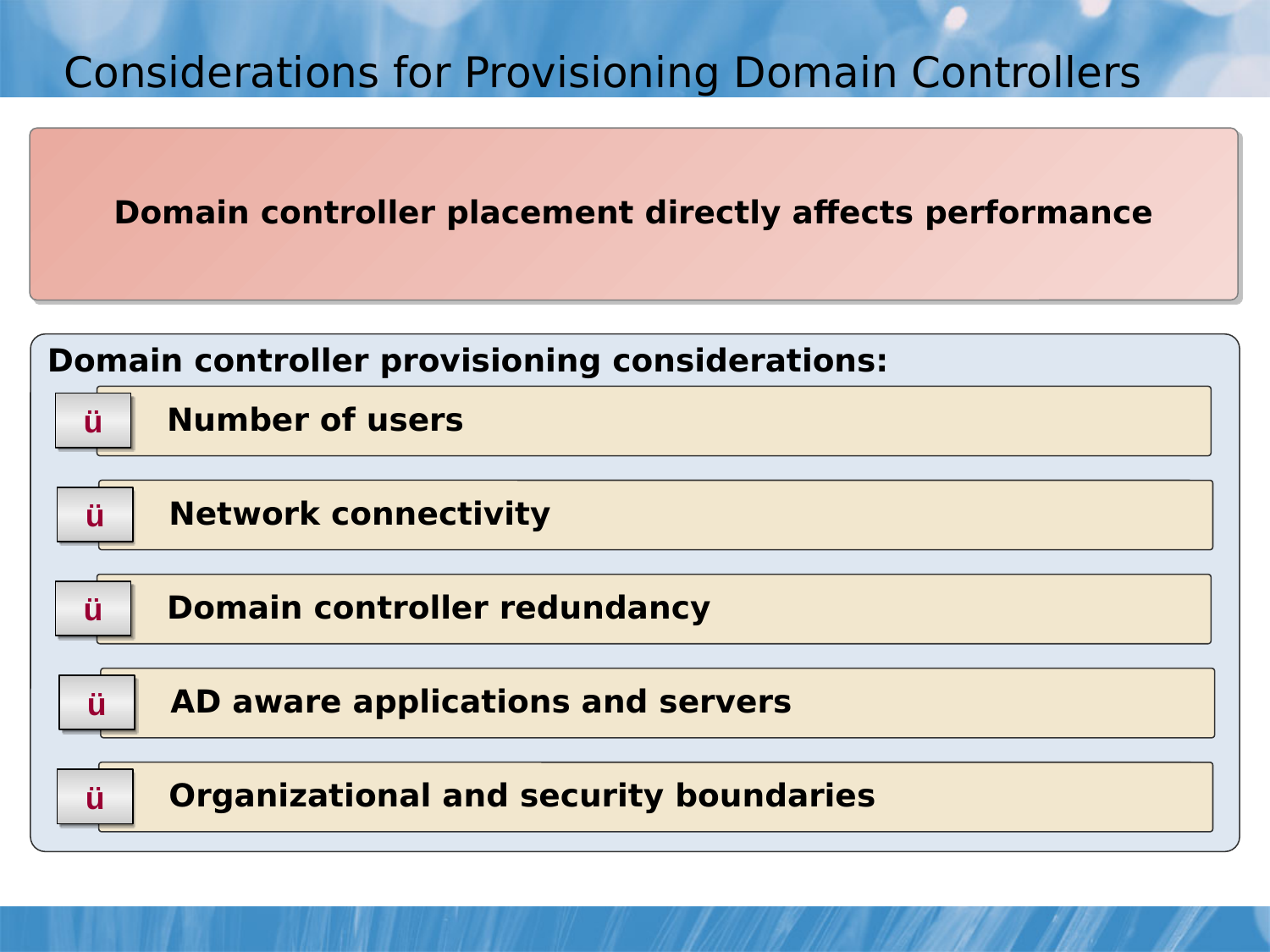

# Considerations for Provisioning Domain Controllers
Domain controller placement directly affects performance
Domain controller provisioning considerations:
	   Number of users
ü
	   Network connectivity
ü
	   Domain controller redundancy
ü
	   AD aware applications and servers
ü
	   Organizational and security boundaries
ü